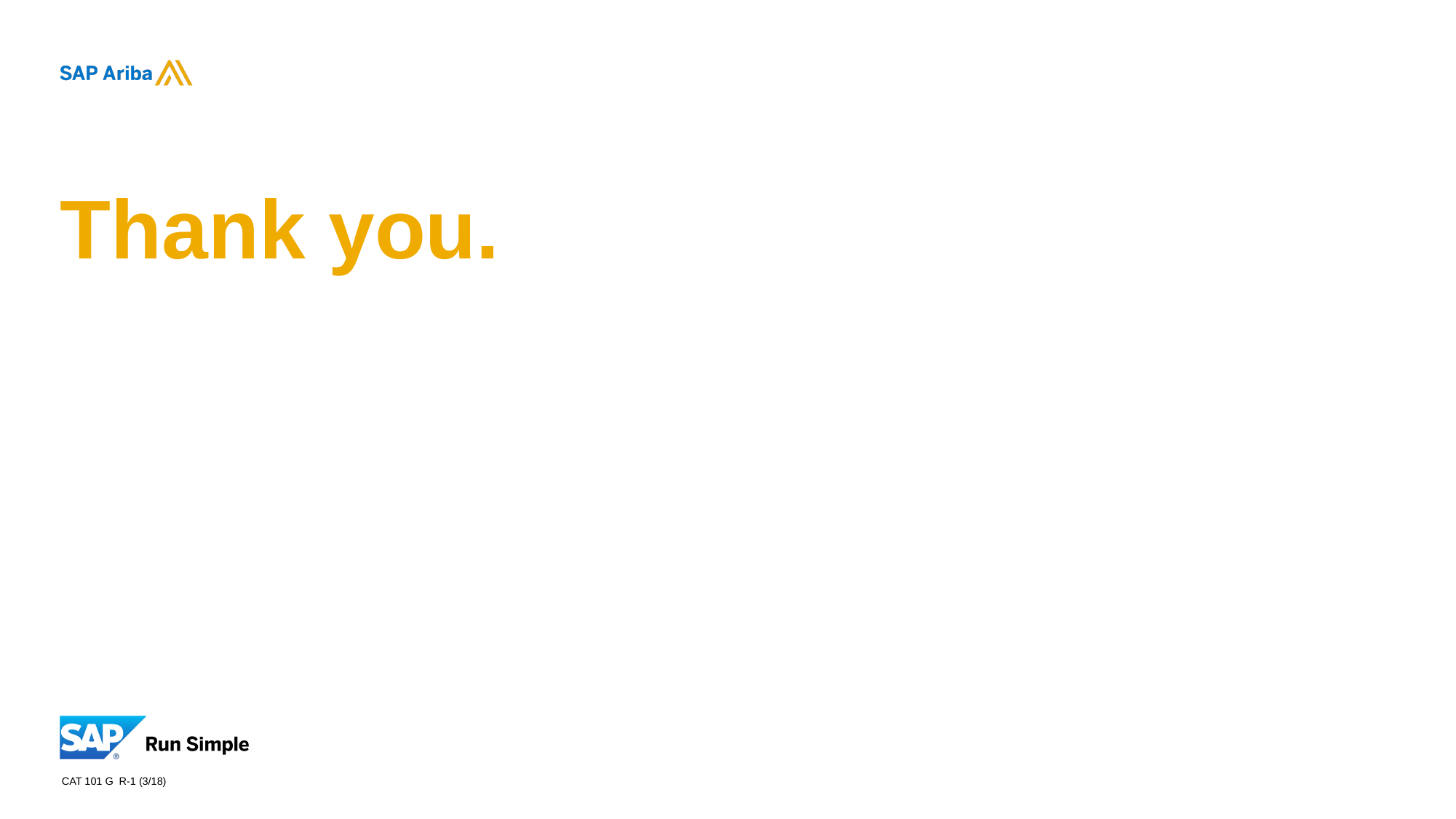

# Thank you.
CAT 101 G  R-1 (3/18)